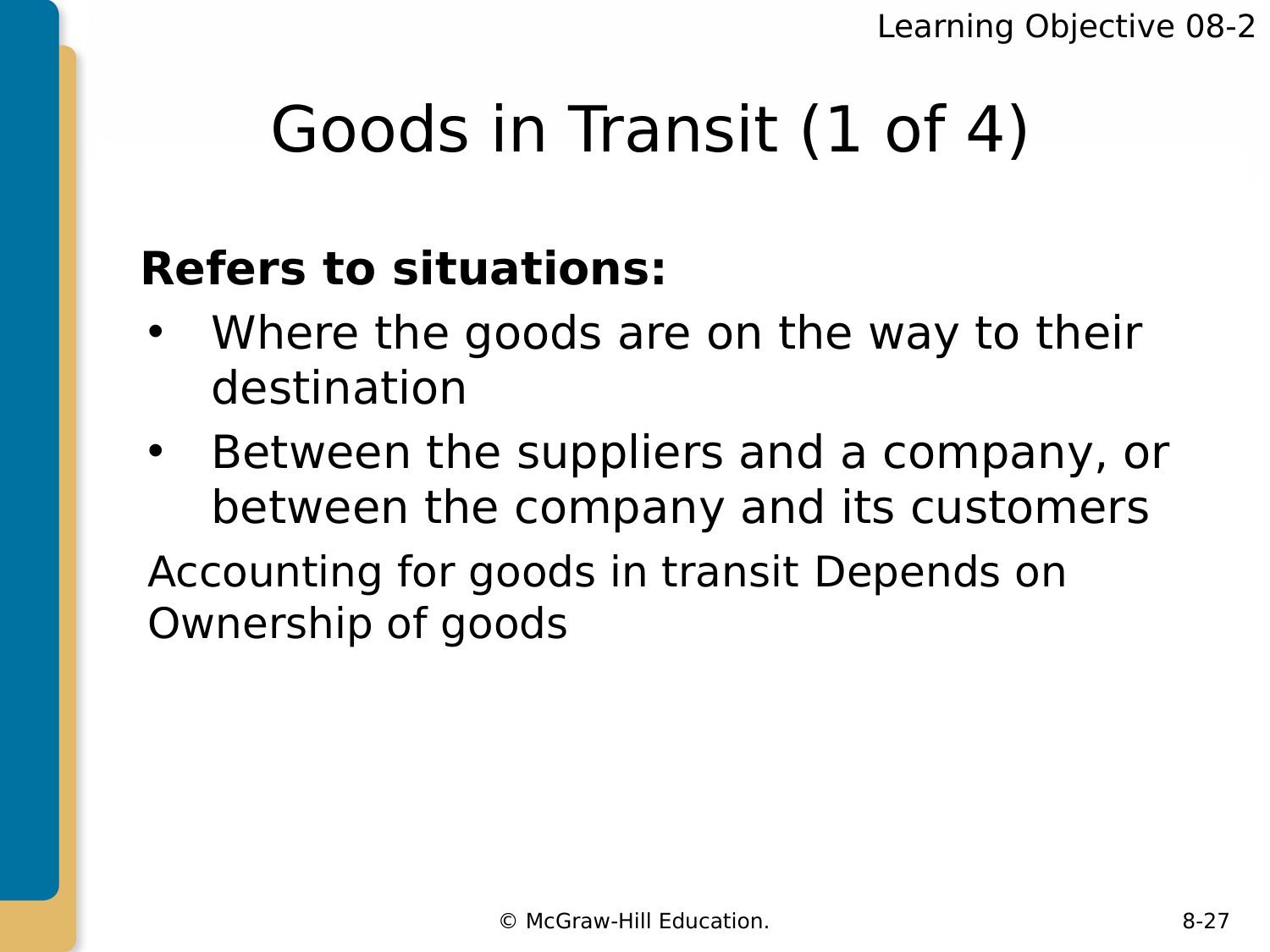

Learning Objective 08-2
# Goods in Transit (1 of 4)
Refers to situations:
Where the goods are on the way to their destination
Between the suppliers and a company, or between the company and its customers
Accounting for goods in transit Depends on Ownership of goods